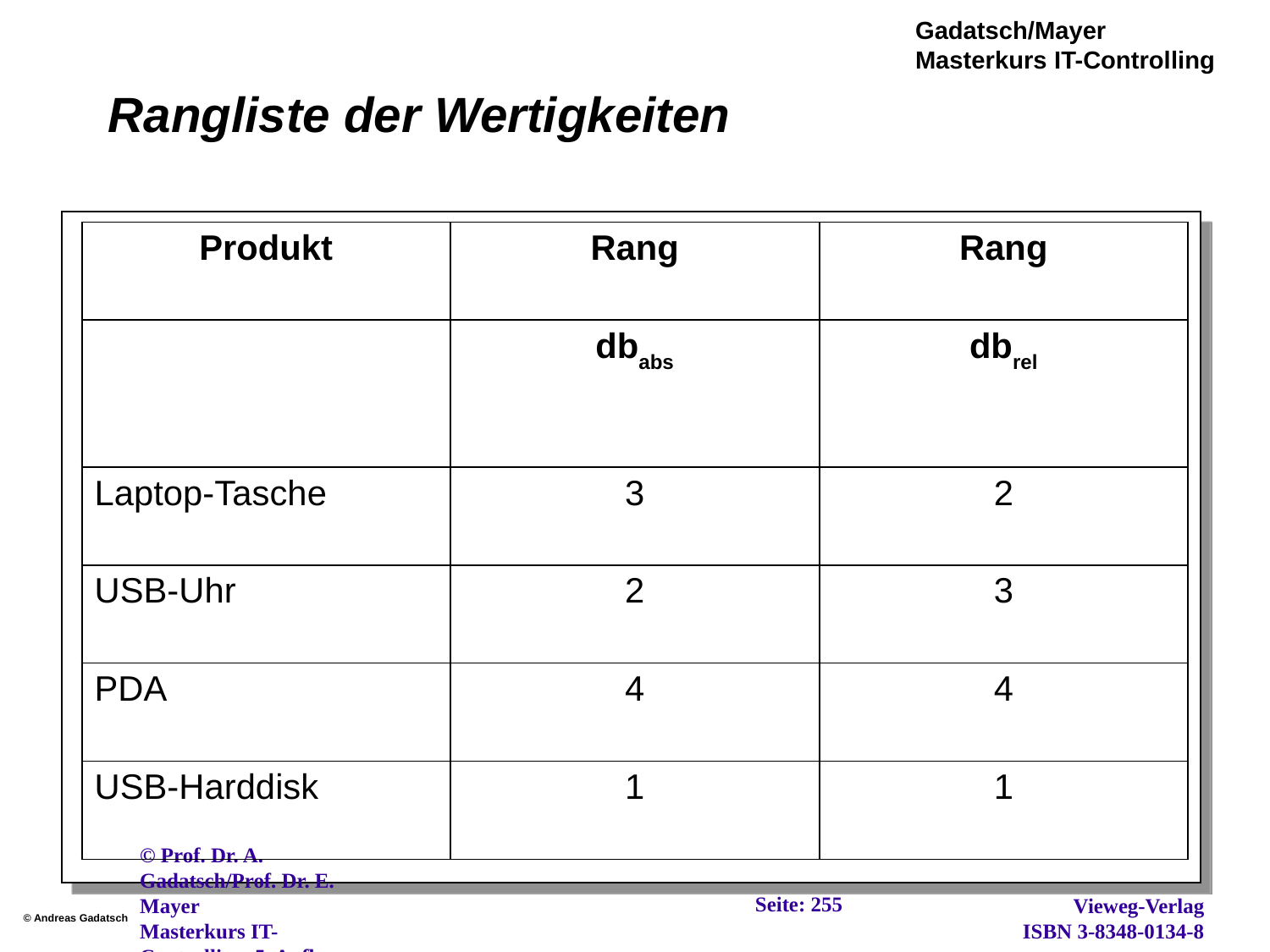

# Rangliste der Wertigkeiten
| Produkt | Rang | Rang |
| --- | --- | --- |
|  | dbabs | dbrel |
| Laptop-Tasche | 3 | 2 |
| USB-Uhr | 2 | 3 |
| PDA | 4 | 4 |
| USB-Harddisk | 1 | 1 |

Seite: 255

© Prof. Dr. A. Gadatsch/Prof. Dr. E. Mayer
Masterkurs IT-Controlling, 5. Aufl., Wiesbaden, 2012